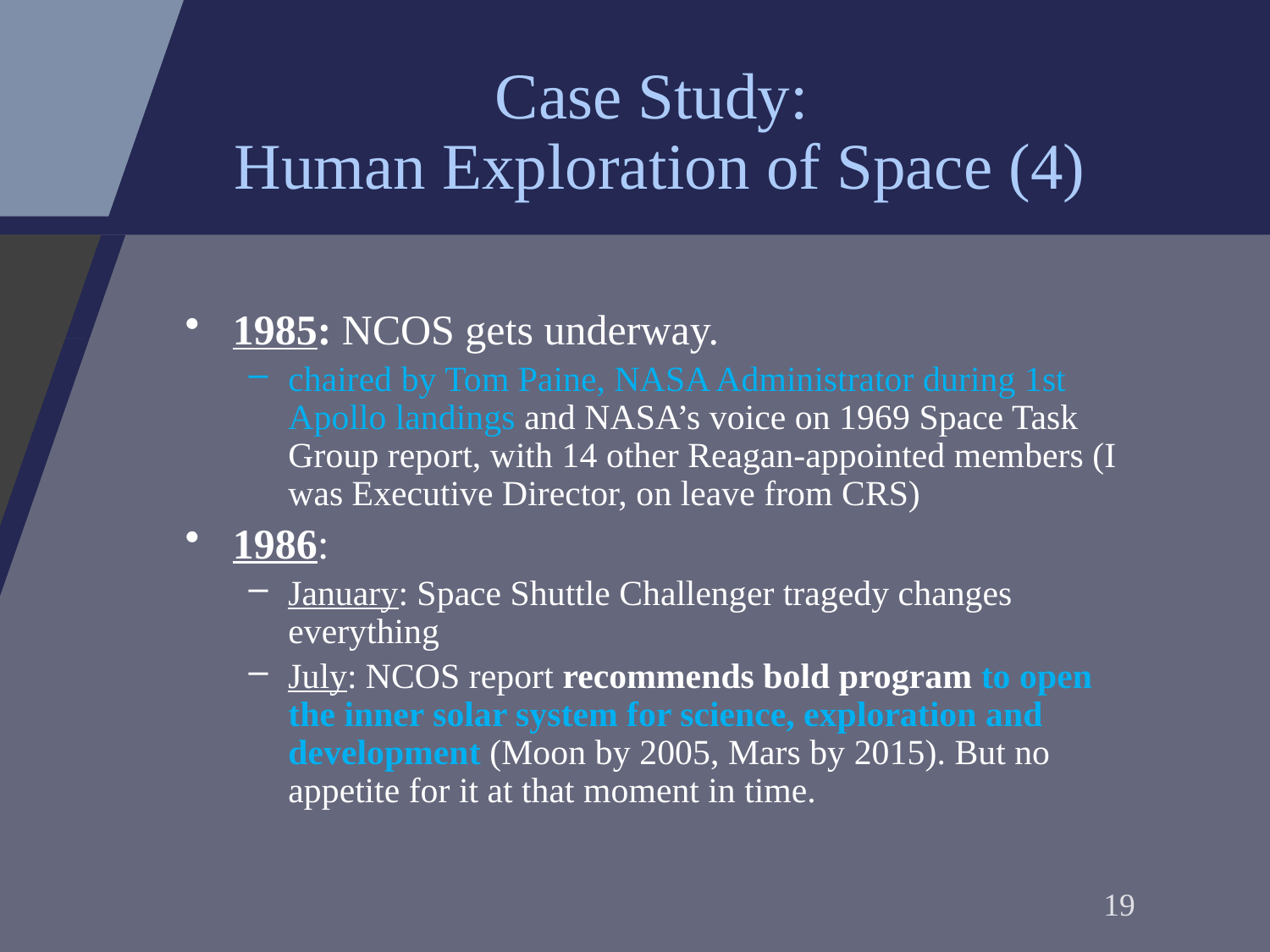

# Case Study: Human Exploration of Space (4)

1985: NCOS gets underway.
chaired by Tom Paine, NASA Administrator during 1st Apollo landings and NASA’s voice on 1969 Space Task Group report, with 14 other Reagan-appointed members (I was Executive Director, on leave from CRS)
1986:
January: Space Shuttle Challenger tragedy changes everything
July: NCOS report recommends bold program to open the inner solar system for science, exploration and development (Moon by 2005, Mars by 2015). But no appetite for it at that moment in time.
19